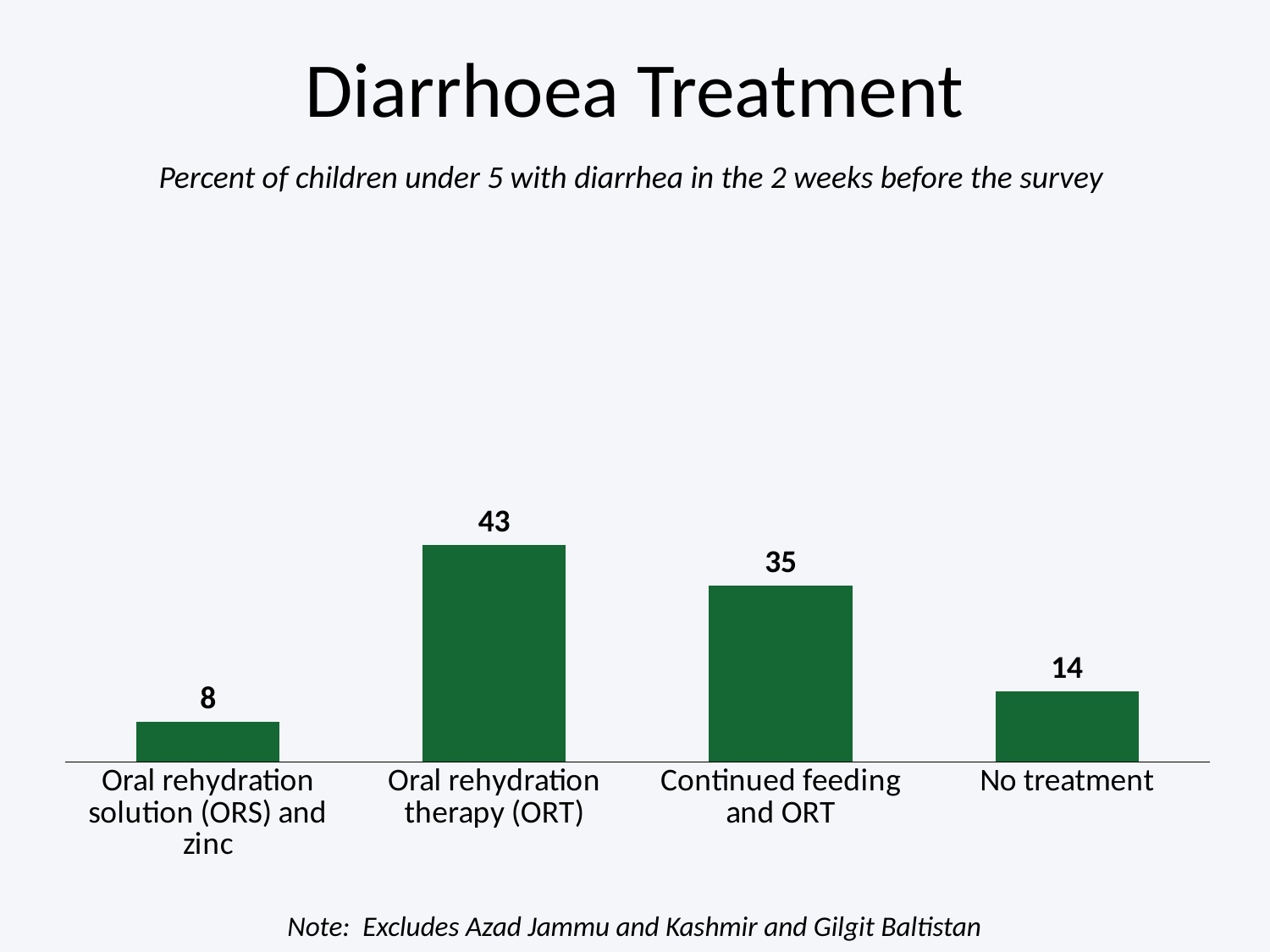

# Diarrhoea Treatment
Percent of children under 5 with diarrhea in the 2 weeks before the survey

### Chart

| Category | Series 1 |
|---|---|
| Oral rehydration solution (ORS) and zinc | 8.0 |
| Oral rehydration therapy (ORT) | 43.0 |
| Continued feeding and ORT | 35.0 |
| No treatment | 14.0 |
Note:  Excludes Azad Jammu and Kashmir and Gilgit Baltistan